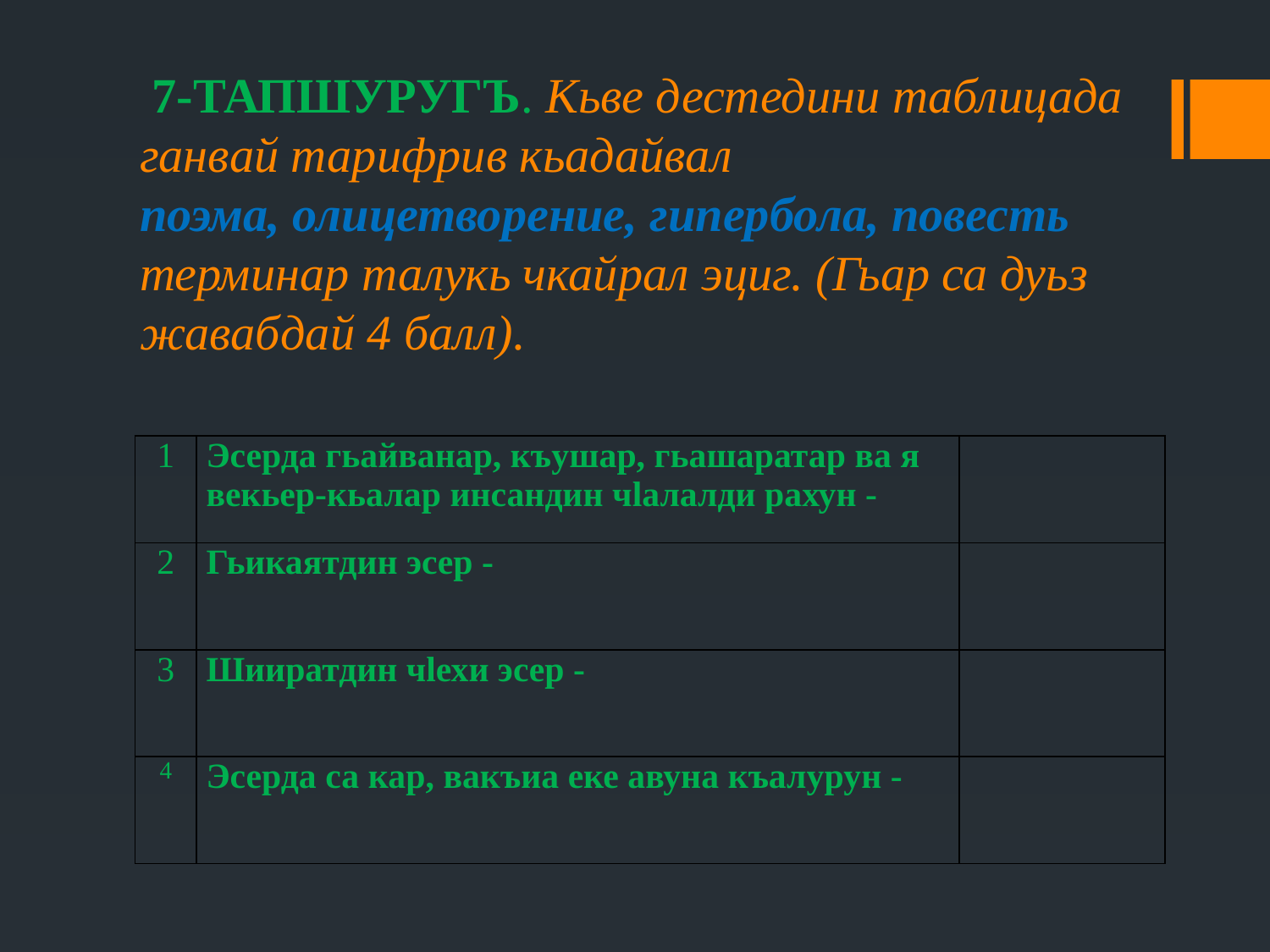

# 7-ТАПШУРУГЪ. Кьве дестедини таблицада ганвай тарифрив кьадайвал поэма, олицетворение, гипербола, повесть терминар талукь чкайрал эциг. (Гьар са дуьз жавабдай 4 балл).
| 1 | Эсерда гьайванар, къушар, гьашаратар ва я векьер-кьалар инсандин чlалалди рахун - |  |
| --- | --- | --- |
| 2 | Гьикаятдин эсер - |  |
| 3 | Шииратдин чlехи эсер - |  |
| 4 | Эсерда са кар, вакъиа еке авуна къалурун - |  |